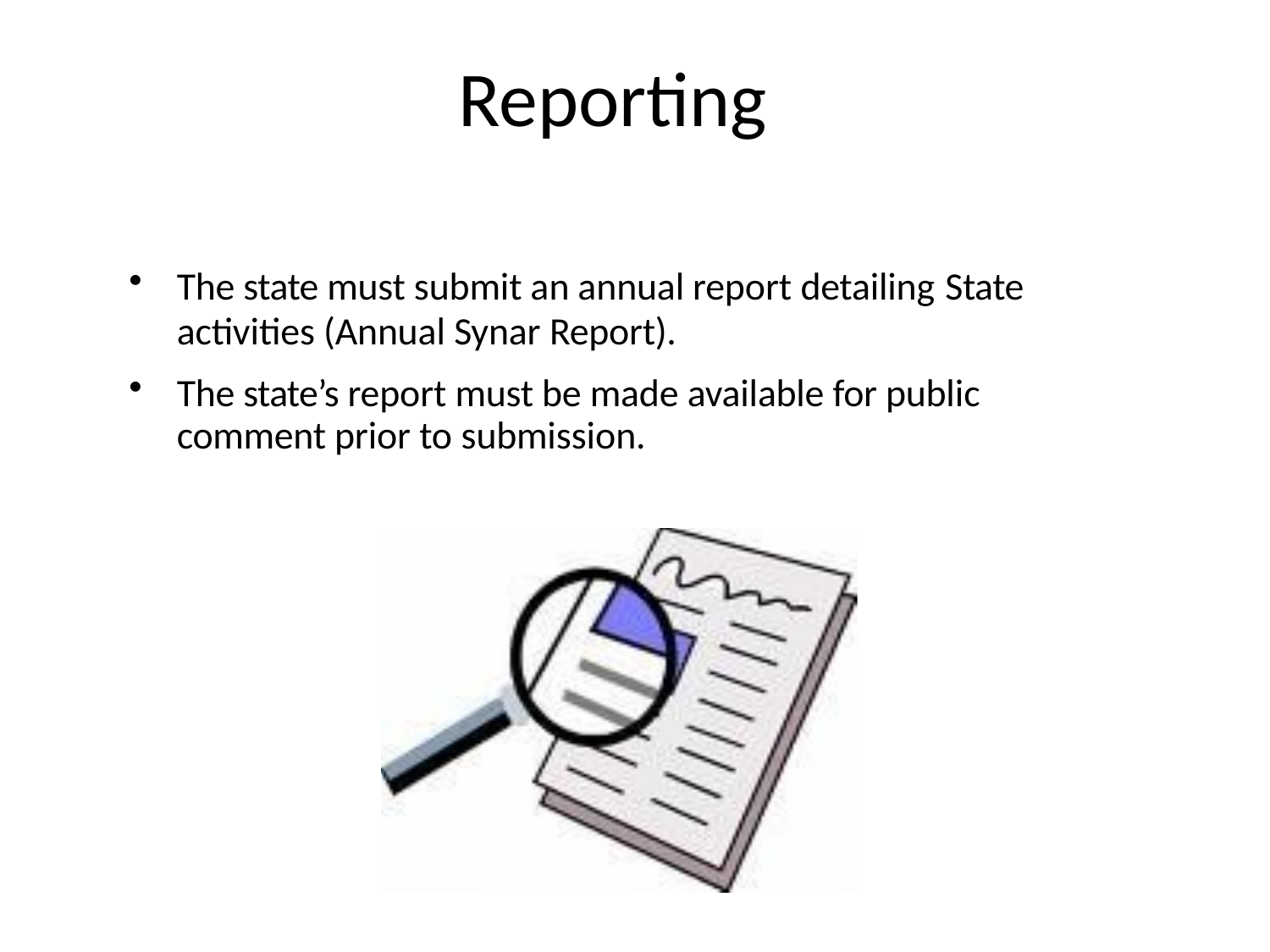

# Reporting
The state must submit an annual report detailing State
activities (Annual Synar Report).
The state’s report must be made available for public  comment prior to submission.

22